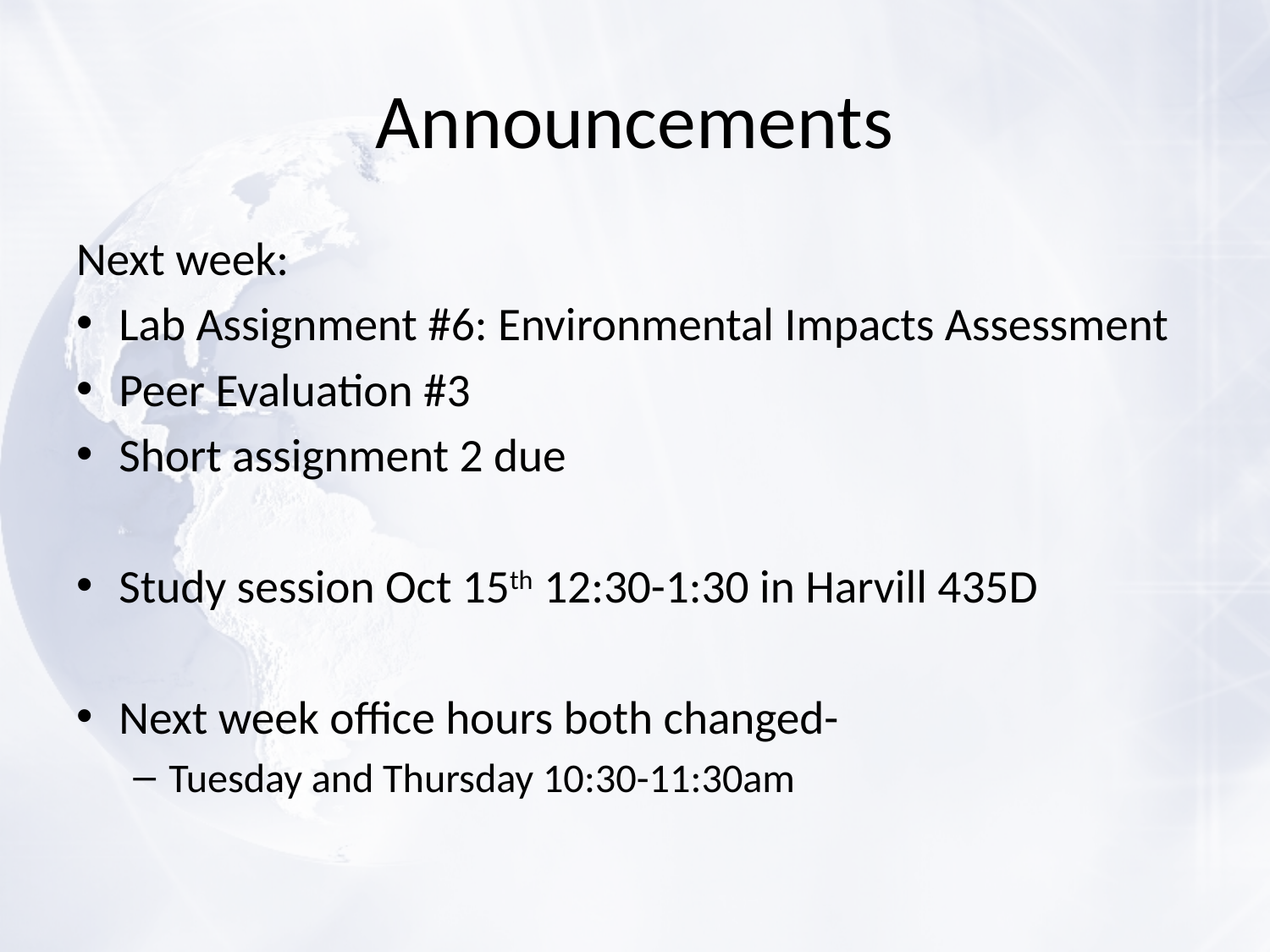

# Announcements
Next week:
Lab Assignment #6: Environmental Impacts Assessment
Peer Evaluation #3
Short assignment 2 due

Study session Oct 15th 12:30-1:30 in Harvill 435D

Next week office hours both changed-
Tuesday and Thursday 10:30-11:30am